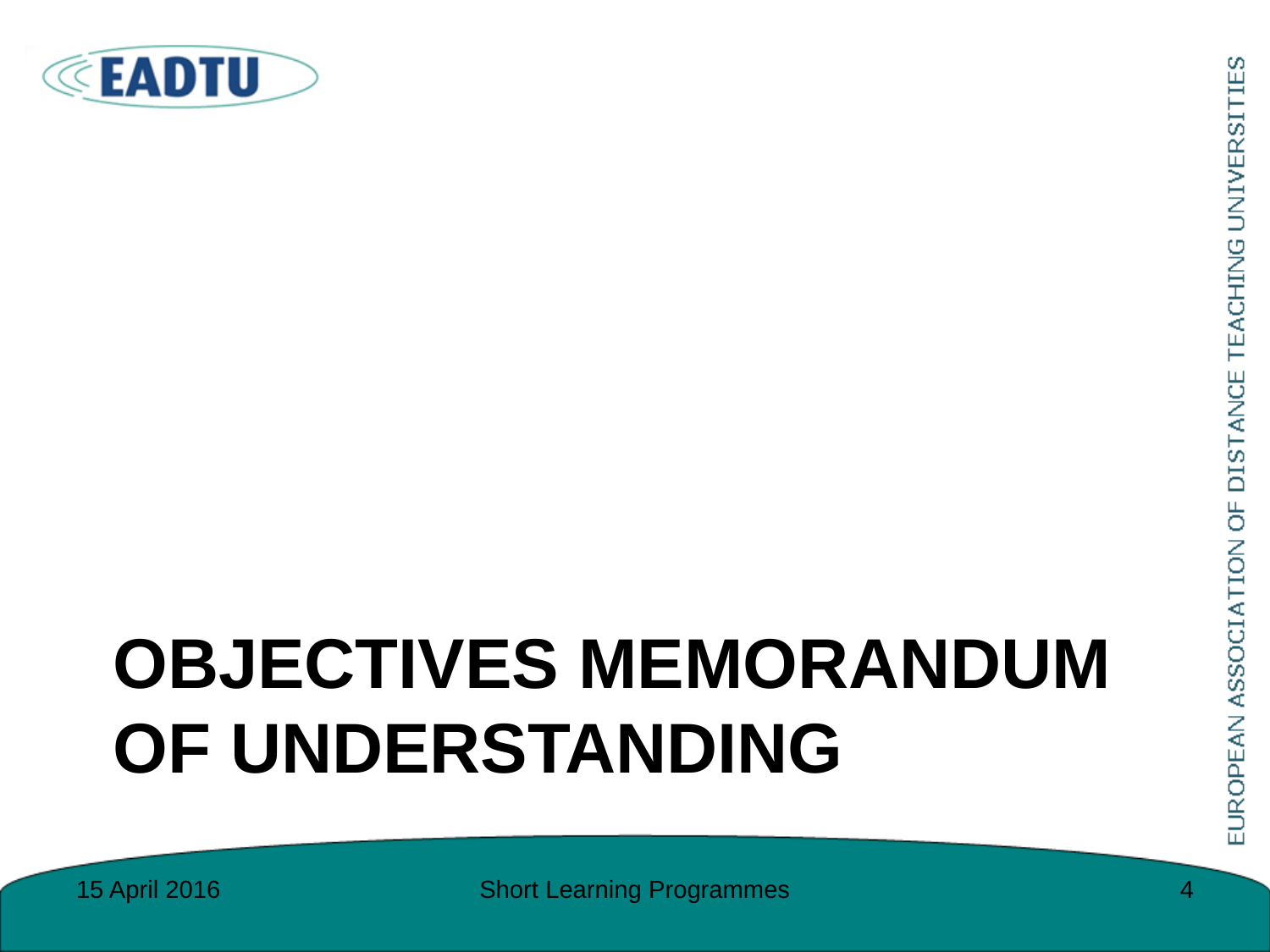

# Objectives Memorandum of Understanding
15 April 2016
Short Learning Programmes
4